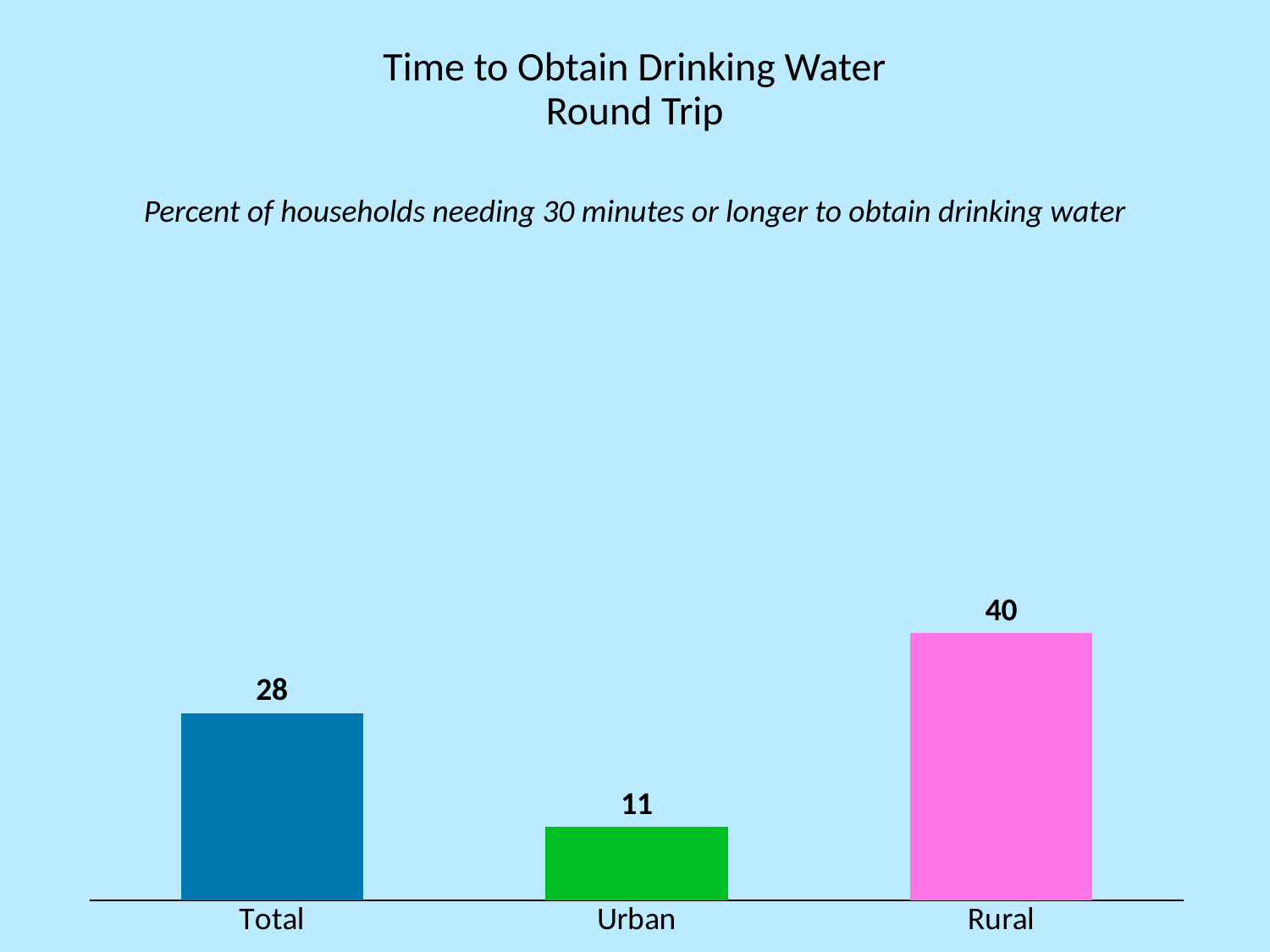

# Time to Obtain Drinking Water Round Trip
Percent of households needing 30 minutes or longer to obtain drinking water

### Chart

| Category | Column1 |
|---|---|
| Total | 28.0 |
| Urban | 11.0 |
| Rural | 40.0 |